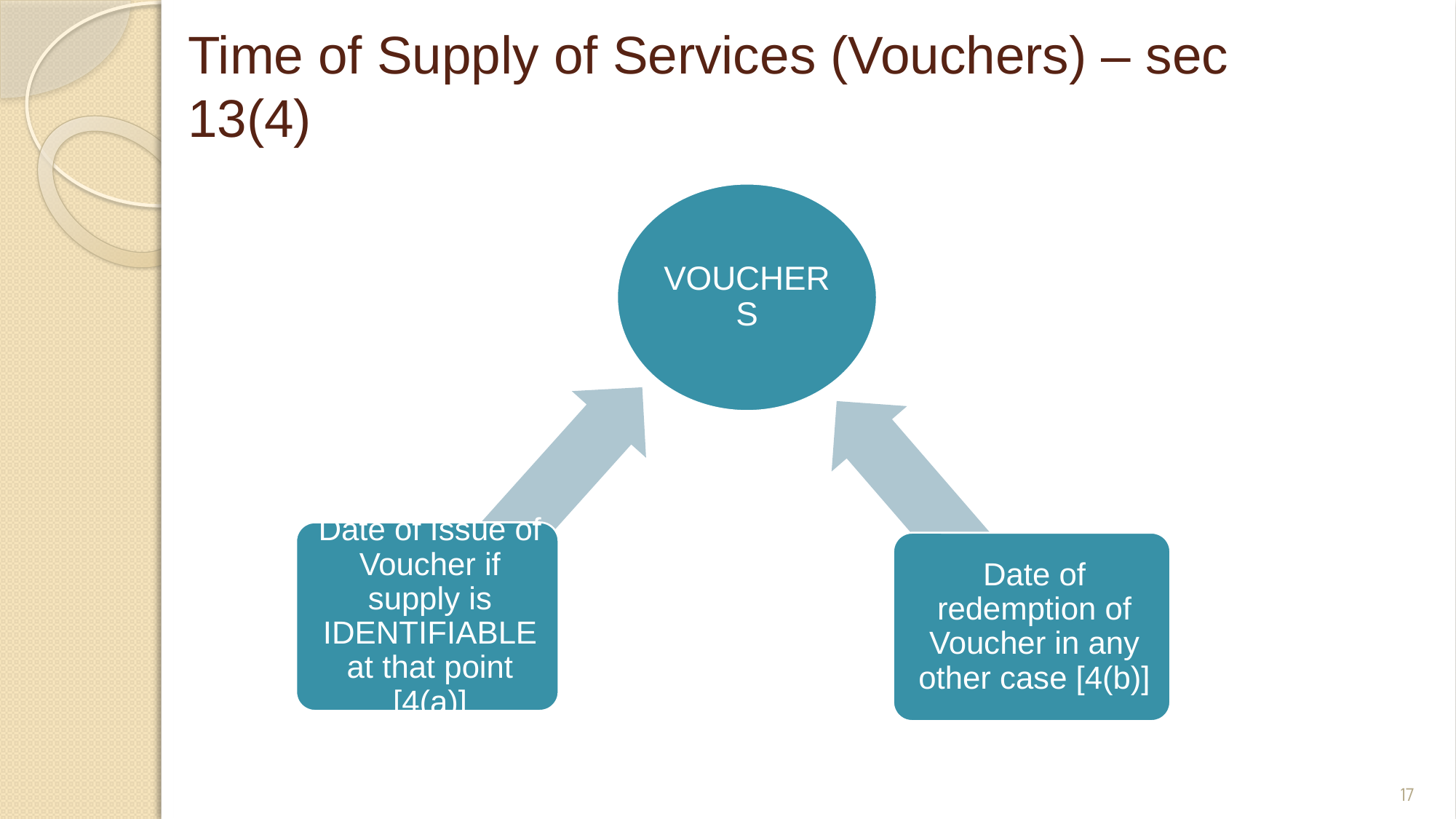

# Time of Supply of Services (Vouchers) – sec 13(4)
VOUCHERS
Date of Issue of Voucher if supply is IDENTIFIABLE at that point [4(a)]
Date of redemption of Voucher in any other case [4(b)]
17